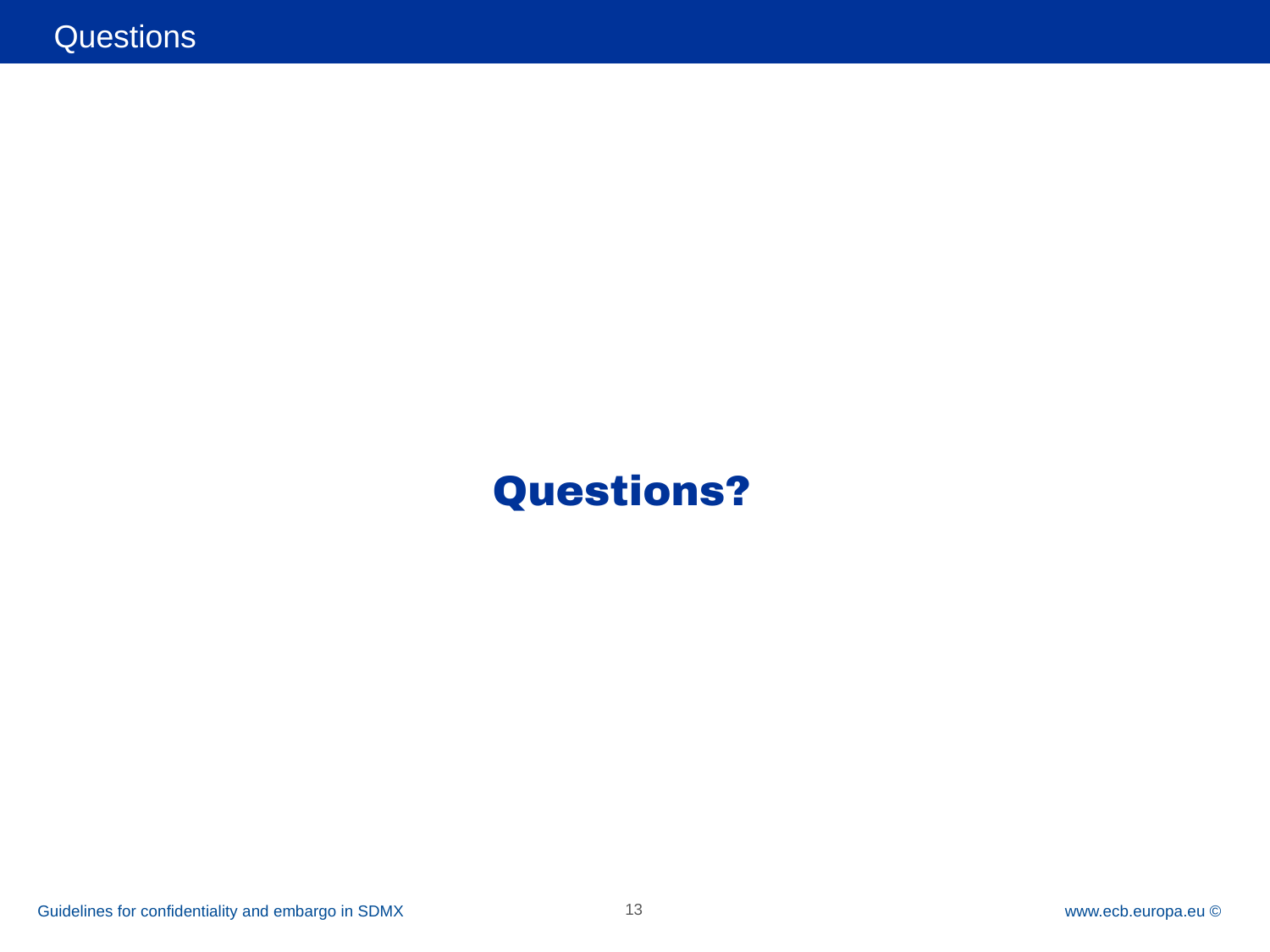

Questions
# Questions?
Guidelines for confidentiality and embargo in SDMX
13